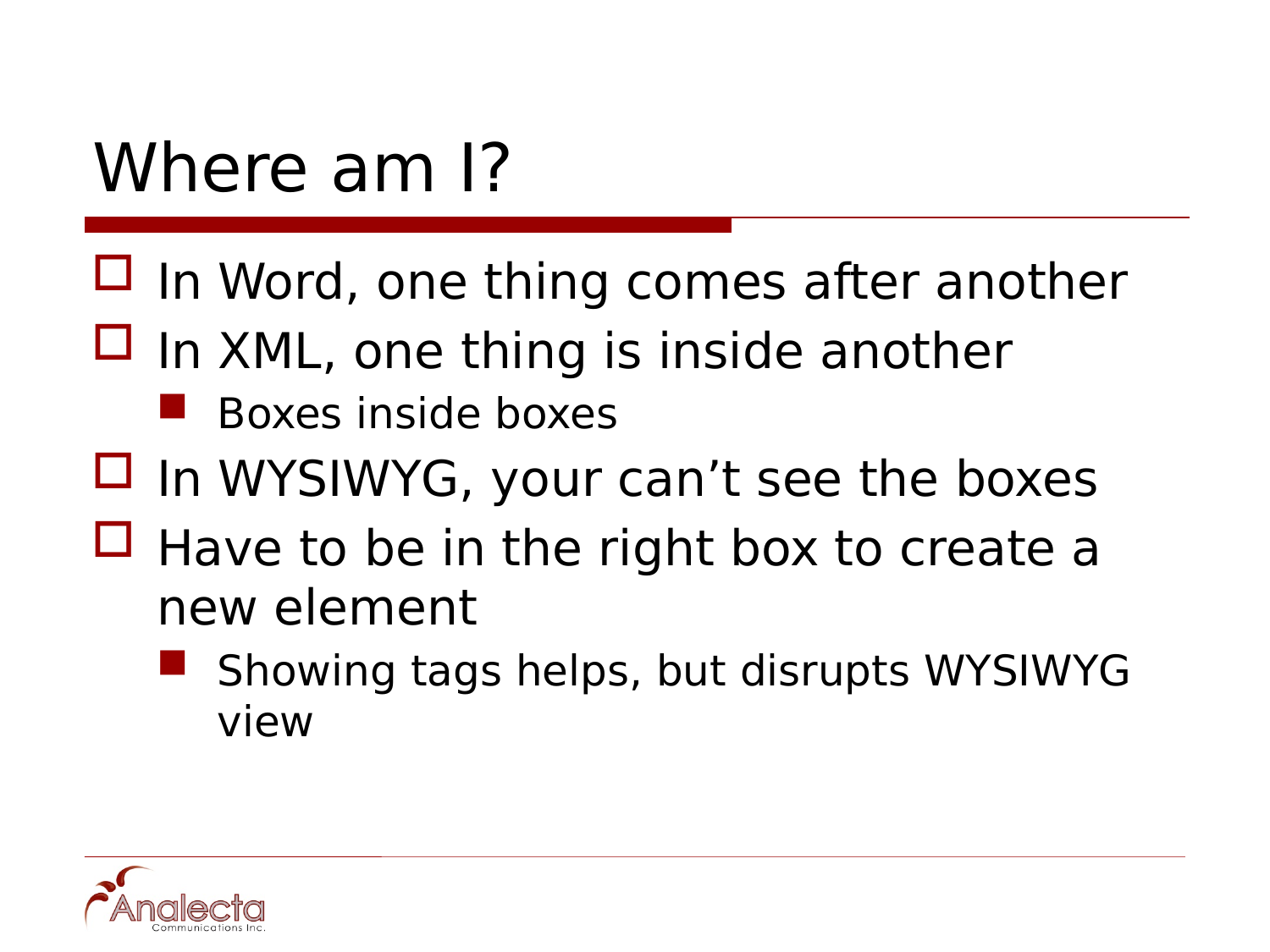

# Where am I?
In Word, one thing comes after another
In XML, one thing is inside another
Boxes inside boxes
In WYSIWYG, your can’t see the boxes
Have to be in the right box to create a new element
Showing tags helps, but disrupts WYSIWYG view